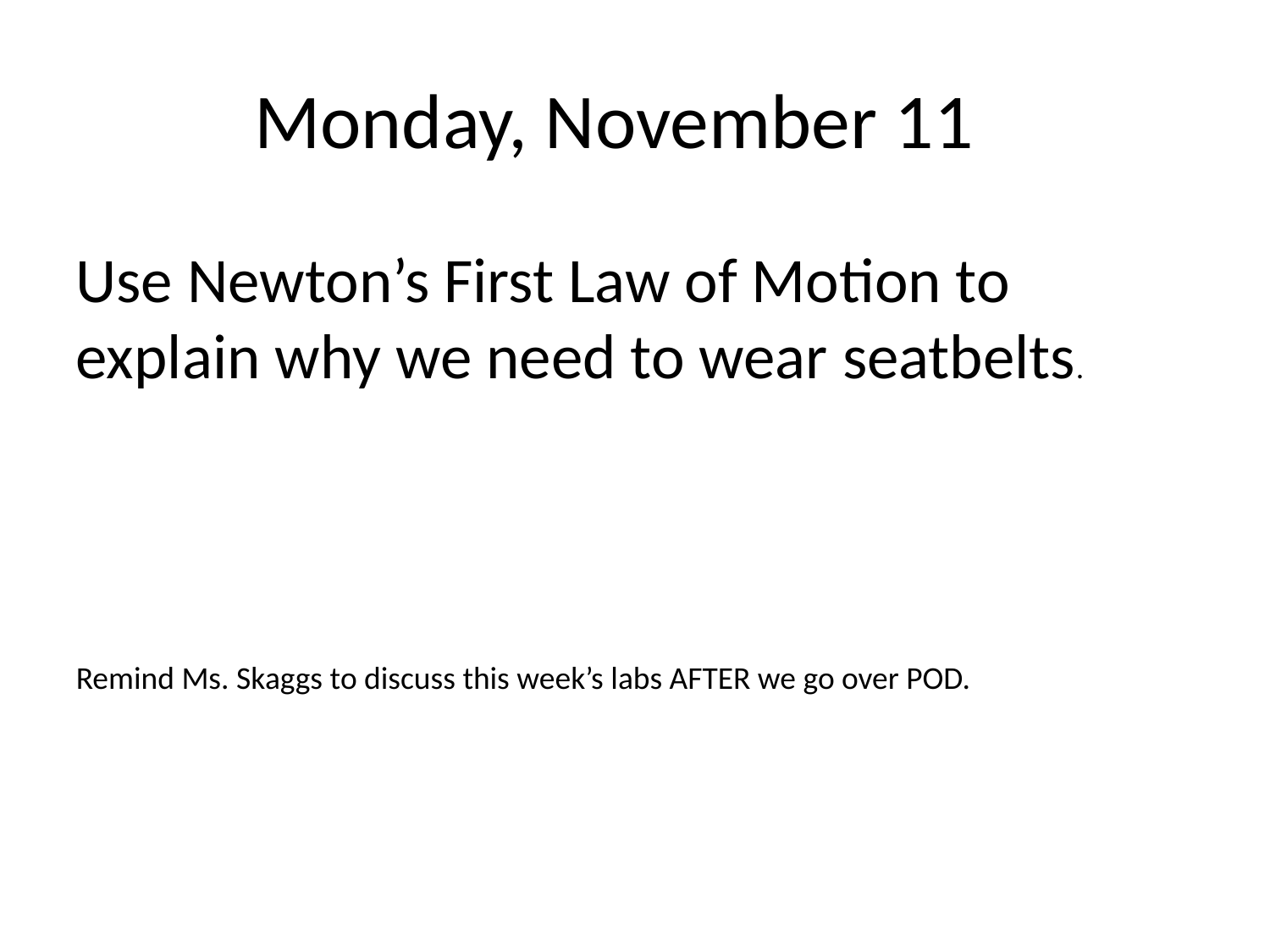

# Monday, November 11
Use Newton’s First Law of Motion to explain why we need to wear seatbelts.

Remind Ms. Skaggs to discuss this week’s labs AFTER we go over POD.